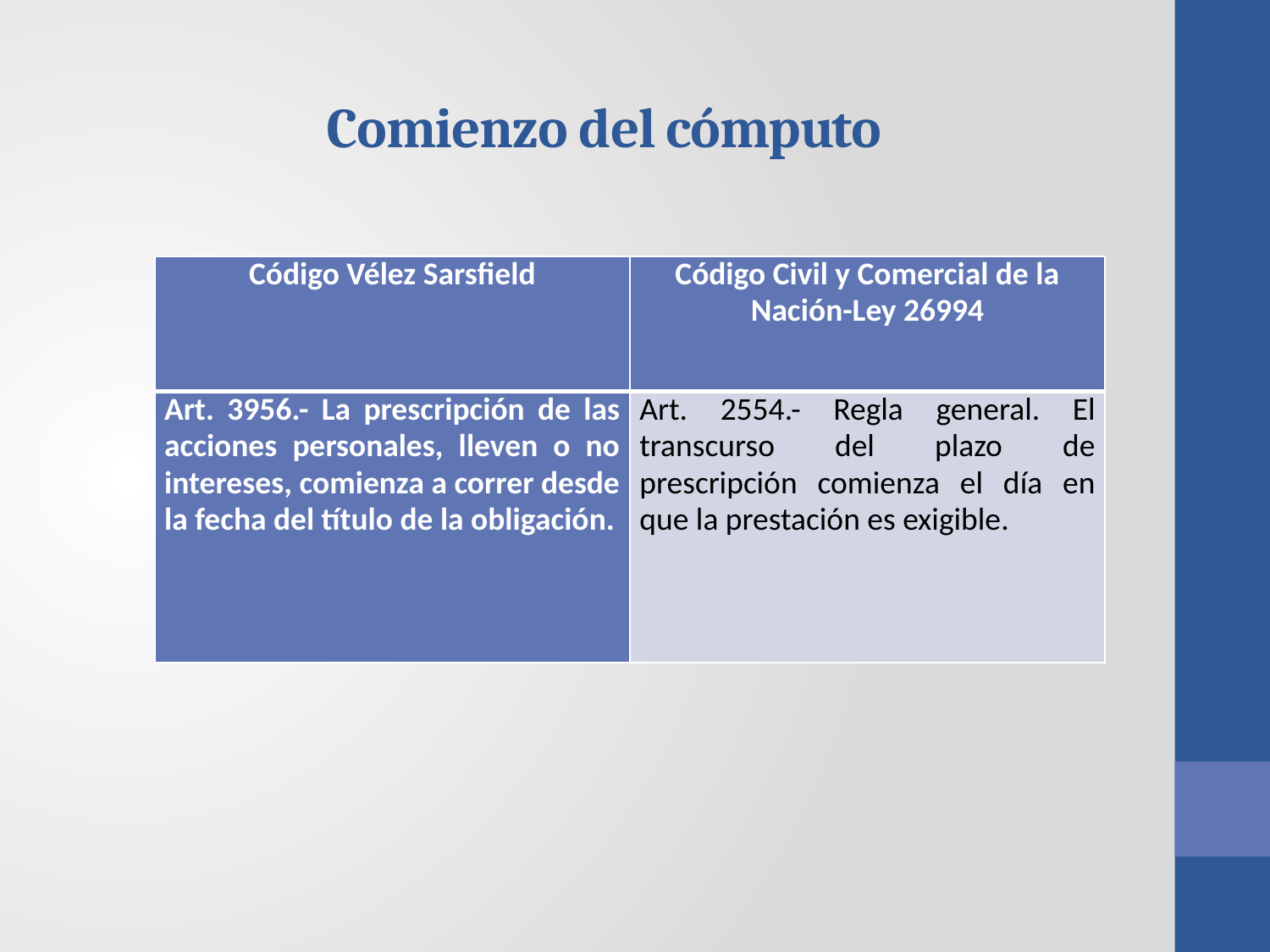

| Código Vélez Sarsfield | Código Civil y Comercial de la Nación-Ley 26994 |
| --- | --- |
| Art. 3956.- La prescripción de las acciones personales, lleven o no intereses, comienza a correr desde la fecha del título de la obligación. | Art. 2554.- Regla general. El transcurso del plazo de prescripción comienza el día en que la prestación es exigible. |
# Comienzo del cómputo